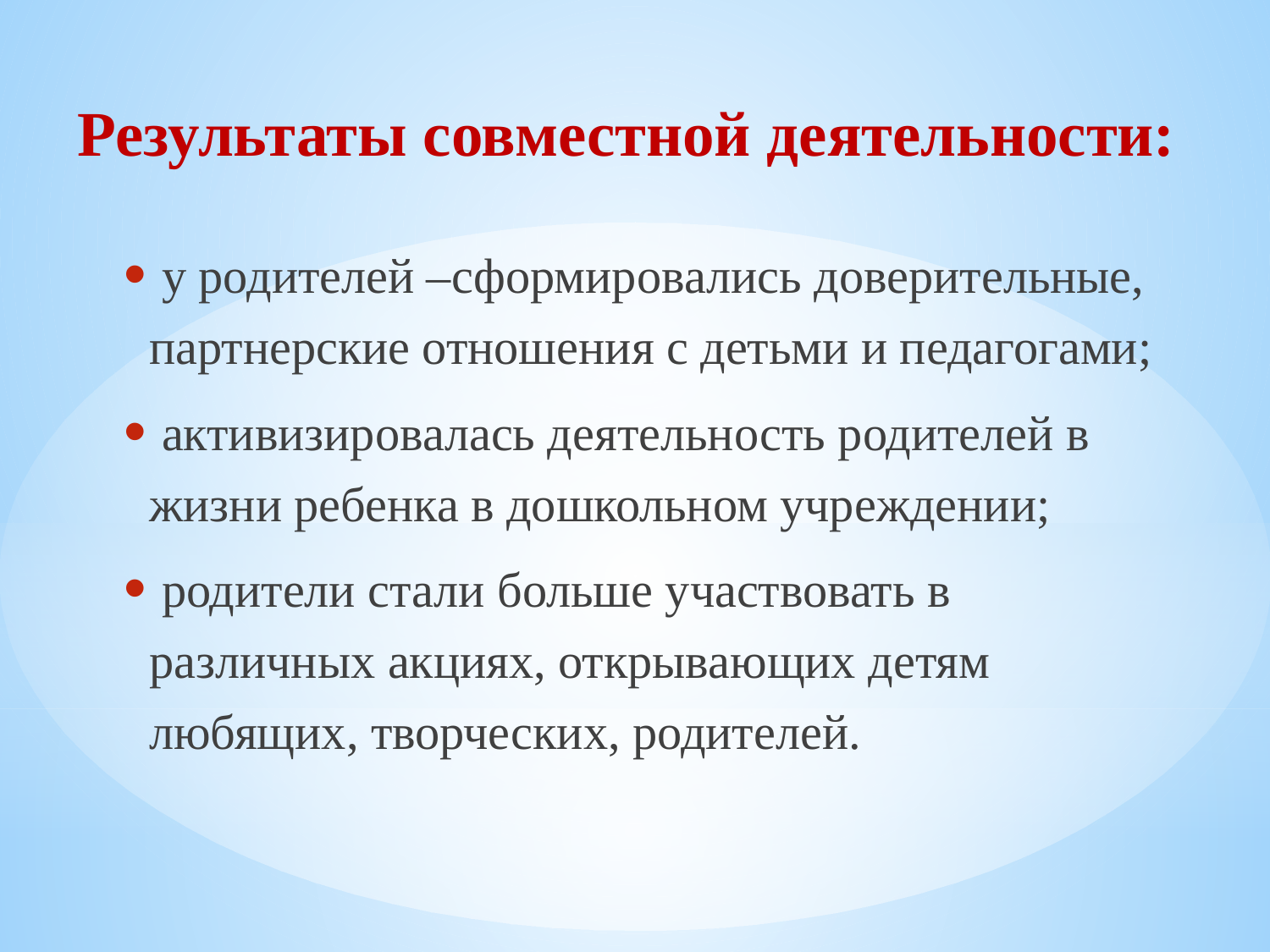

# Результаты совместной деятельности:
 у родителей –сформировались доверительные, партнерские отношения с детьми и педагогами;
 активизировалась деятельность родителей в жизни ребенка в дошкольном учреждении;
 родители стали больше участвовать в различных акциях, открывающих детям любящих, творческих, родителей.